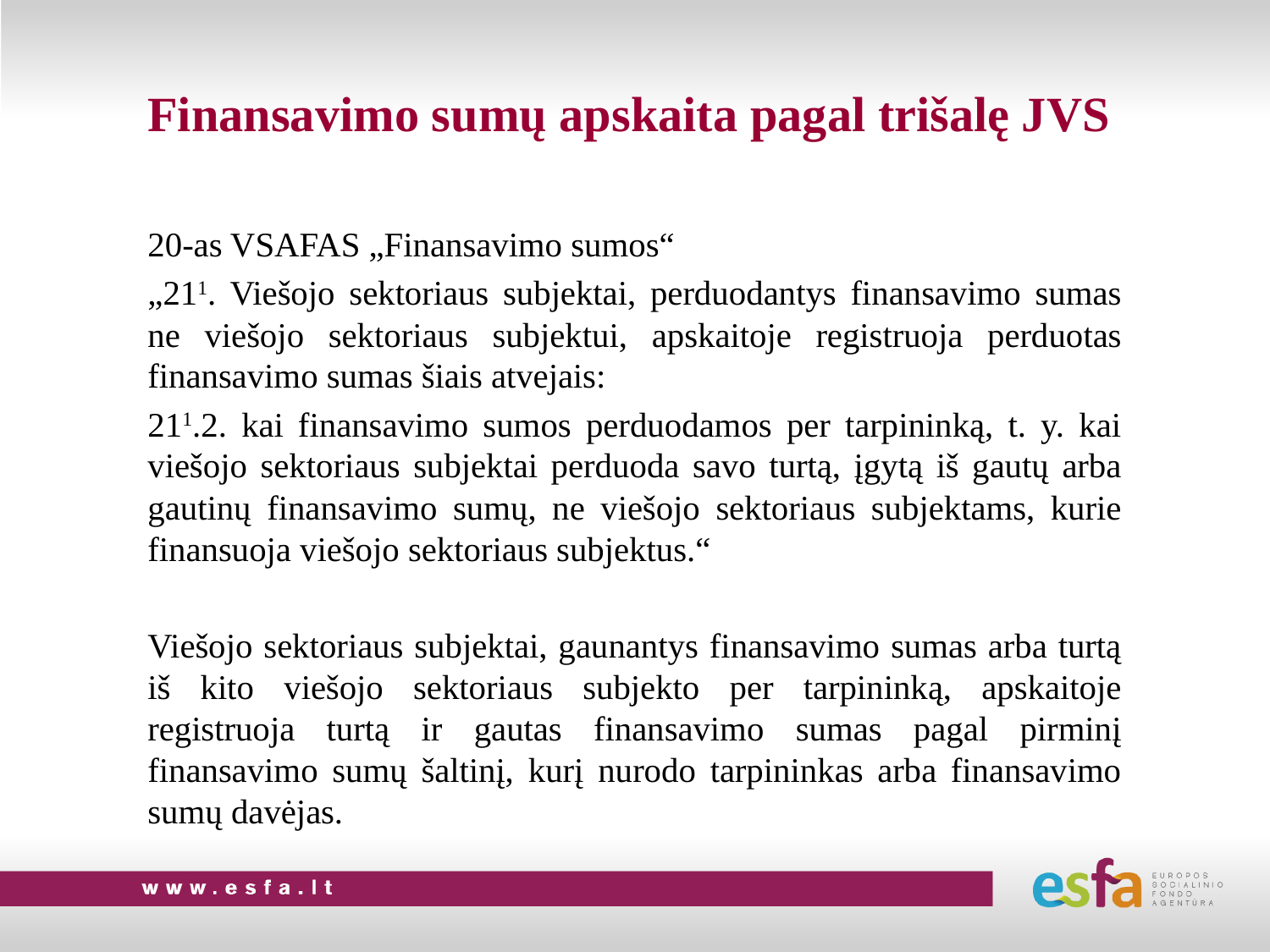

# Finansavimo sumų apskaita pagal trišalę JVS
20-as VSAFAS „Finansavimo sumos“
„211. Viešojo sektoriaus subjektai, perduodantys finansavimo sumas ne viešojo sektoriaus subjektui, apskaitoje registruoja perduotas finansavimo sumas šiais atvejais:
211.2. kai finansavimo sumos perduodamos per tarpininką, t. y. kai viešojo sektoriaus subjektai perduoda savo turtą, įgytą iš gautų arba gautinų finansavimo sumų, ne viešojo sektoriaus subjektams, kurie finansuoja viešojo sektoriaus subjektus.“

Viešojo sektoriaus subjektai, gaunantys finansavimo sumas arba turtą iš kito viešojo sektoriaus subjekto per tarpininką, apskaitoje registruoja turtą ir gautas finansavimo sumas pagal pirminį finansavimo sumų šaltinį, kurį nurodo tarpininkas arba finansavimo sumų davėjas.